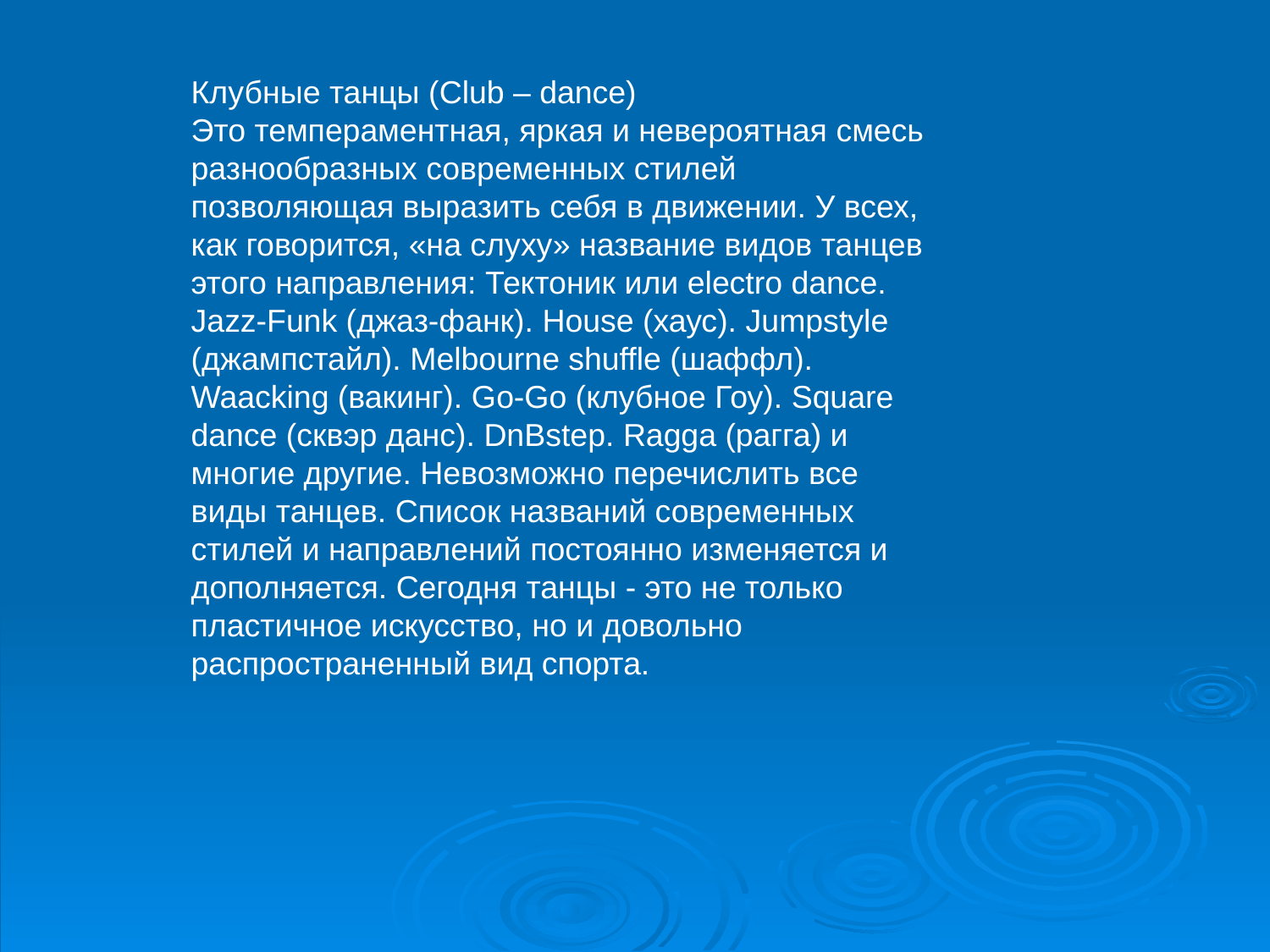

Клубные танцы (Club – dance)
Это темпераментная, яркая и невероятная смесь разнообразных современных стилей позволяющая выразить себя в движении. У всех, как говорится, «на слуху» название видов танцев этого направления: Тектоник или electro dance. Jazz-Funk (джаз-фанк). House (хаус). Jumpstyle (джампстайл). Melbourne shuffle (шаффл). Waacking (вакинг). Go-Go (клубное Гоу). Square dance (сквэр данс). DnBstep. Ragga (рагга) и многие другие. Невозможно перечислить все виды танцев. Список названий современных стилей и направлений постоянно изменяется и дополняется. Сегодня танцы - это не только пластичное искусство, но и довольно распространенный вид спорта.